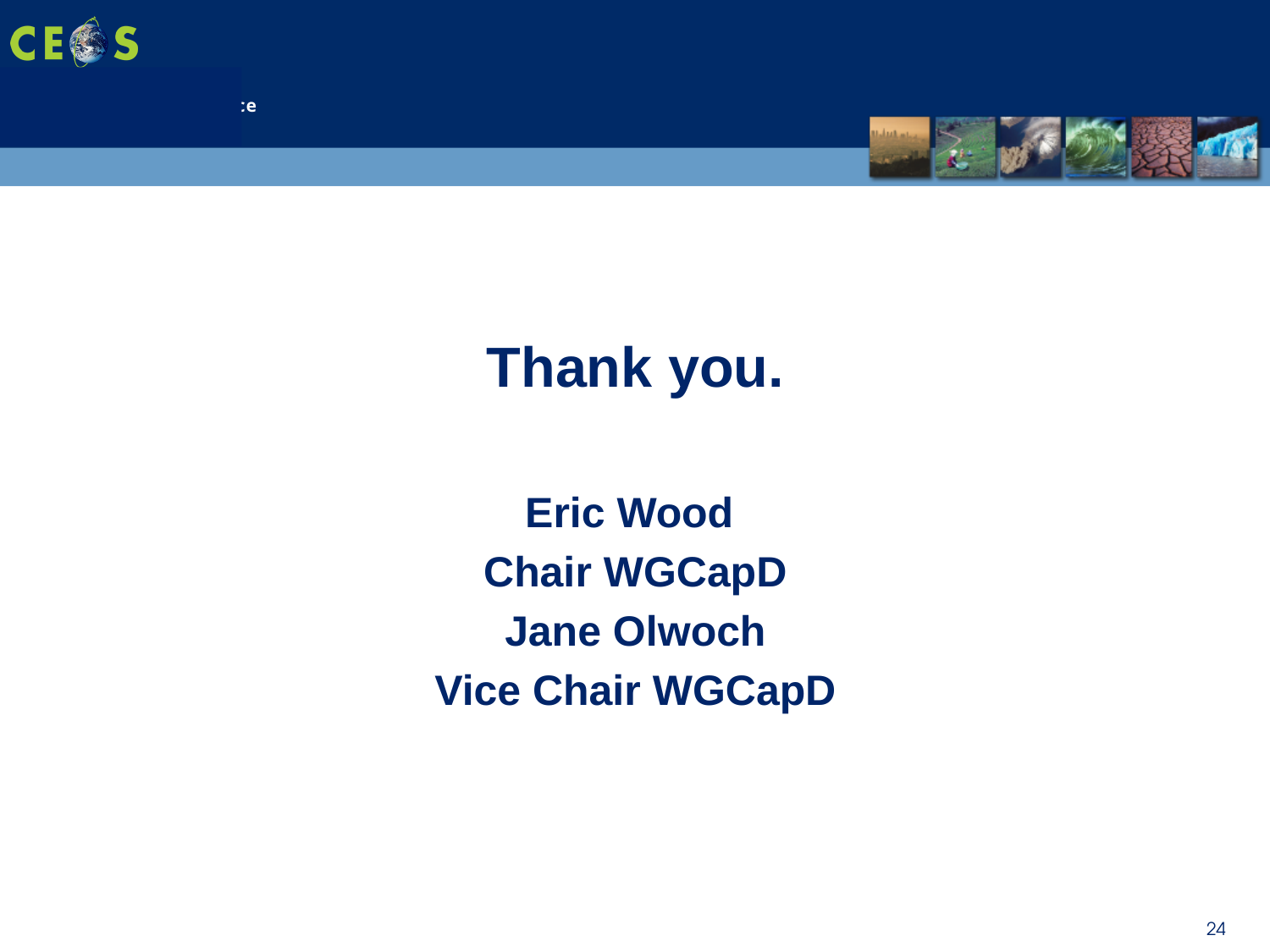

Thank you.

Eric Wood
Chair WGCapD
Jane Olwoch
Vice Chair WGCapD

24